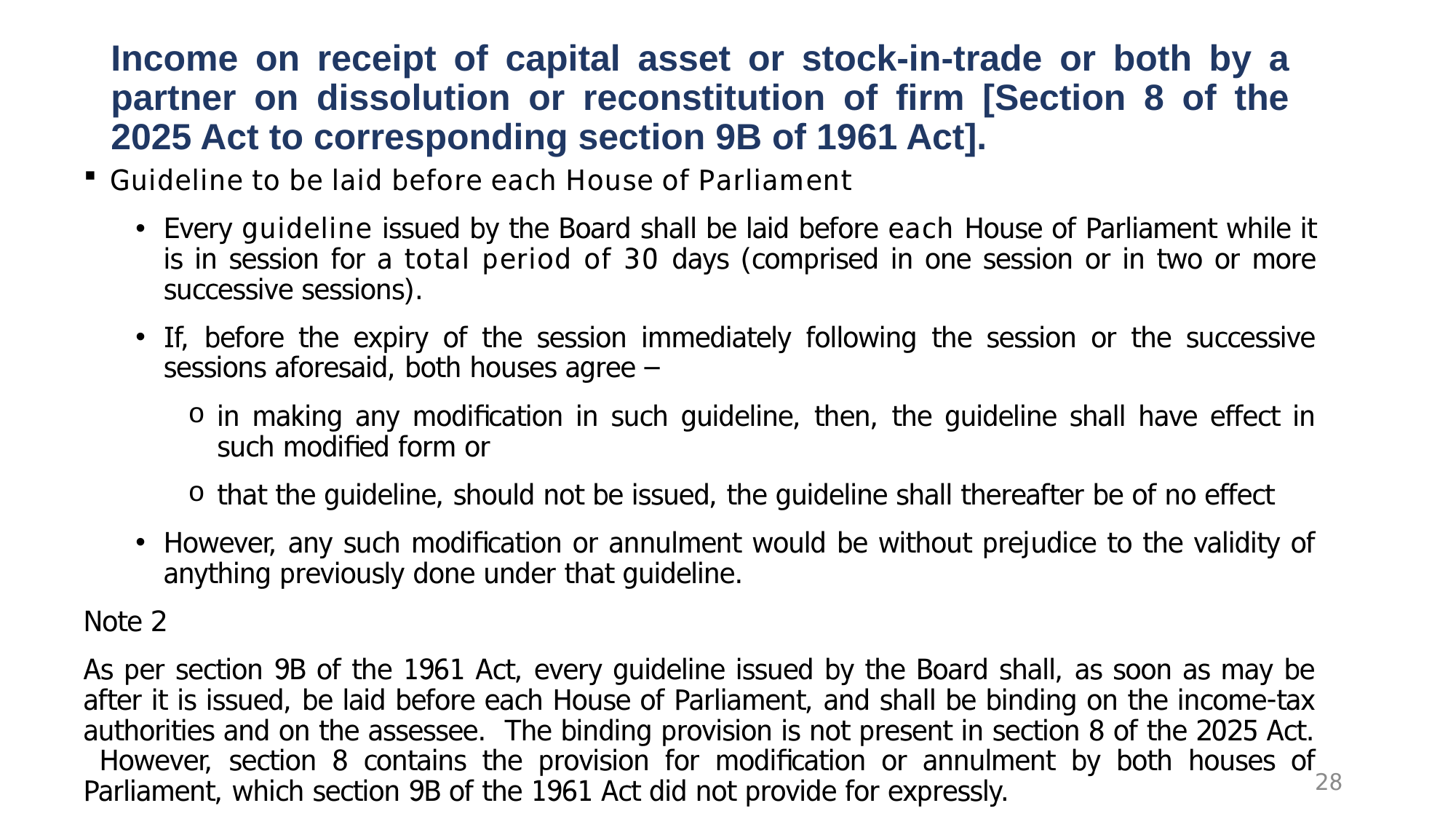

# Income on receipt of capital asset or stock-in-trade or both by a partner on dissolution or reconstitution of firm [Section 8 of the 2025 Act to corresponding section 9B of 1961 Act].
Guideline to be laid before each House of Parliament
Every guideline issued by the Board shall be laid before each House of Parliament while it is in session for a total period of 30 days (comprised in one session or in two or more successive sessions).
If, before the expiry of the session immediately following the session or the successive sessions aforesaid, both houses agree –
in making any modification in such guideline, then, the guideline shall have effect in such modified form or
that the guideline, should not be issued, the guideline shall thereafter be of no effect
However, any such modification or annulment would be without prejudice to the validity of anything previously done under that guideline.
Note 2
As per section 9B of the 1961 Act, every guideline issued by the Board shall, as soon as may be after it is issued, be laid before each House of Parliament, and shall be binding on the income-tax authorities and on the assessee.  The binding provision is not present in section 8 of the 2025 Act.  However, section 8 contains the provision for modification or annulment by both houses of Parliament, which section 9B of the 1961 Act did not provide for expressly.

28